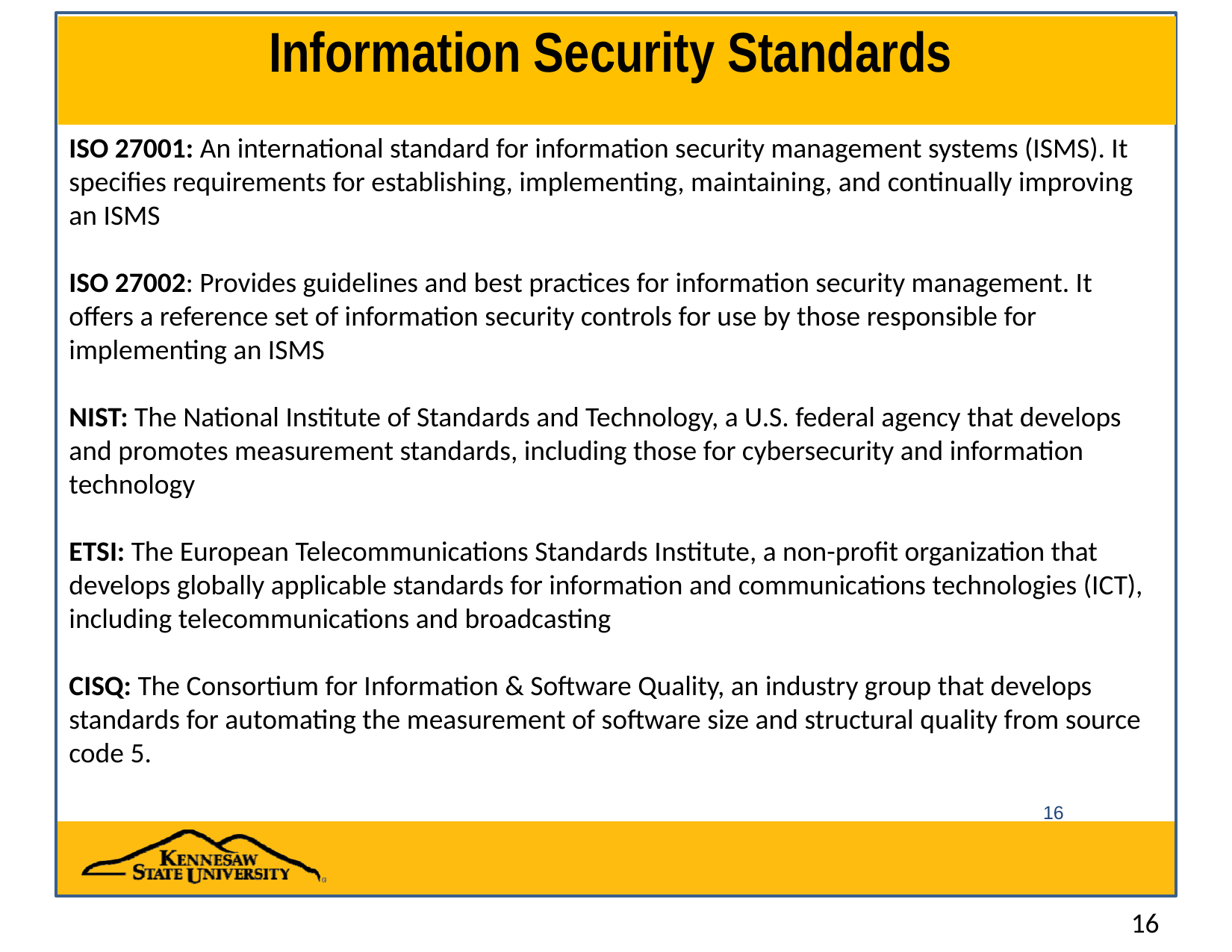

# Information Security Standards
ISO 27001: An international standard for information security management systems (ISMS). It specifies requirements for establishing, implementing, maintaining, and continually improving an ISMS

ISO 27002: Provides guidelines and best practices for information security management. It offers a reference set of information security controls for use by those responsible for implementing an ISMS

NIST: The National Institute of Standards and Technology, a U.S. federal agency that develops and promotes measurement standards, including those for cybersecurity and information technology

ETSI: The European Telecommunications Standards Institute, a non-profit organization that develops globally applicable standards for information and communications technologies (ICT), including telecommunications and broadcasting

CISQ: The Consortium for Information & Software Quality, an industry group that develops standards for automating the measurement of software size and structural quality from source code 5.
16